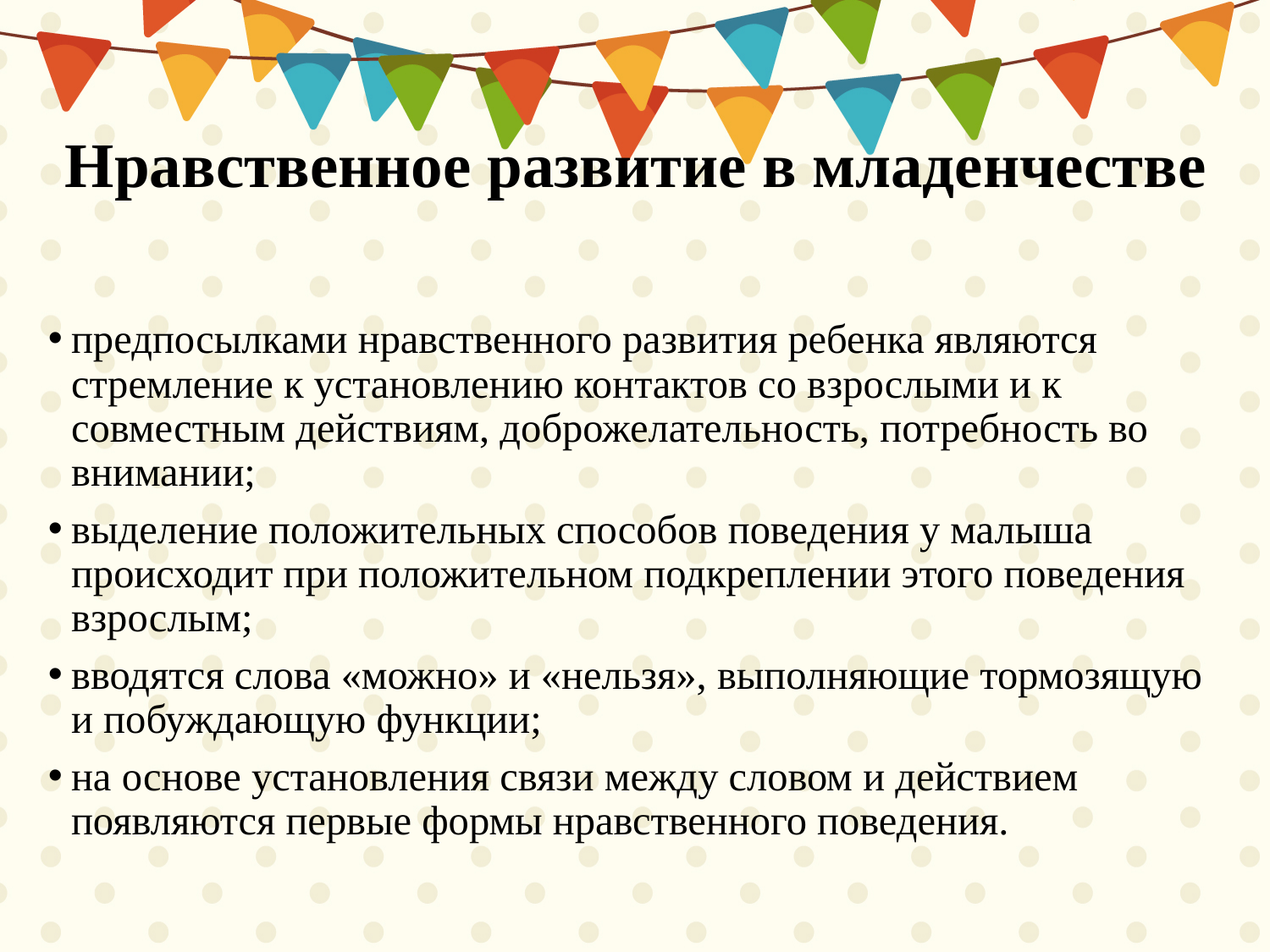

# Нравственное развитие в младенчестве
предпосылками нравственного развития ребенка являются стремление к установлению контактов со взрослыми и к совместным действиям, доброжелательность, потребность во внимании;
выделение положительных способов поведения у малыша происходит при положительном подкреплении этого поведения взрослым;
вводятся слова «можно» и «нельзя», выполняющие тормозящую и побуждающую функции;
на основе установления связи между словом и действием появляются первые формы нравственного поведения.